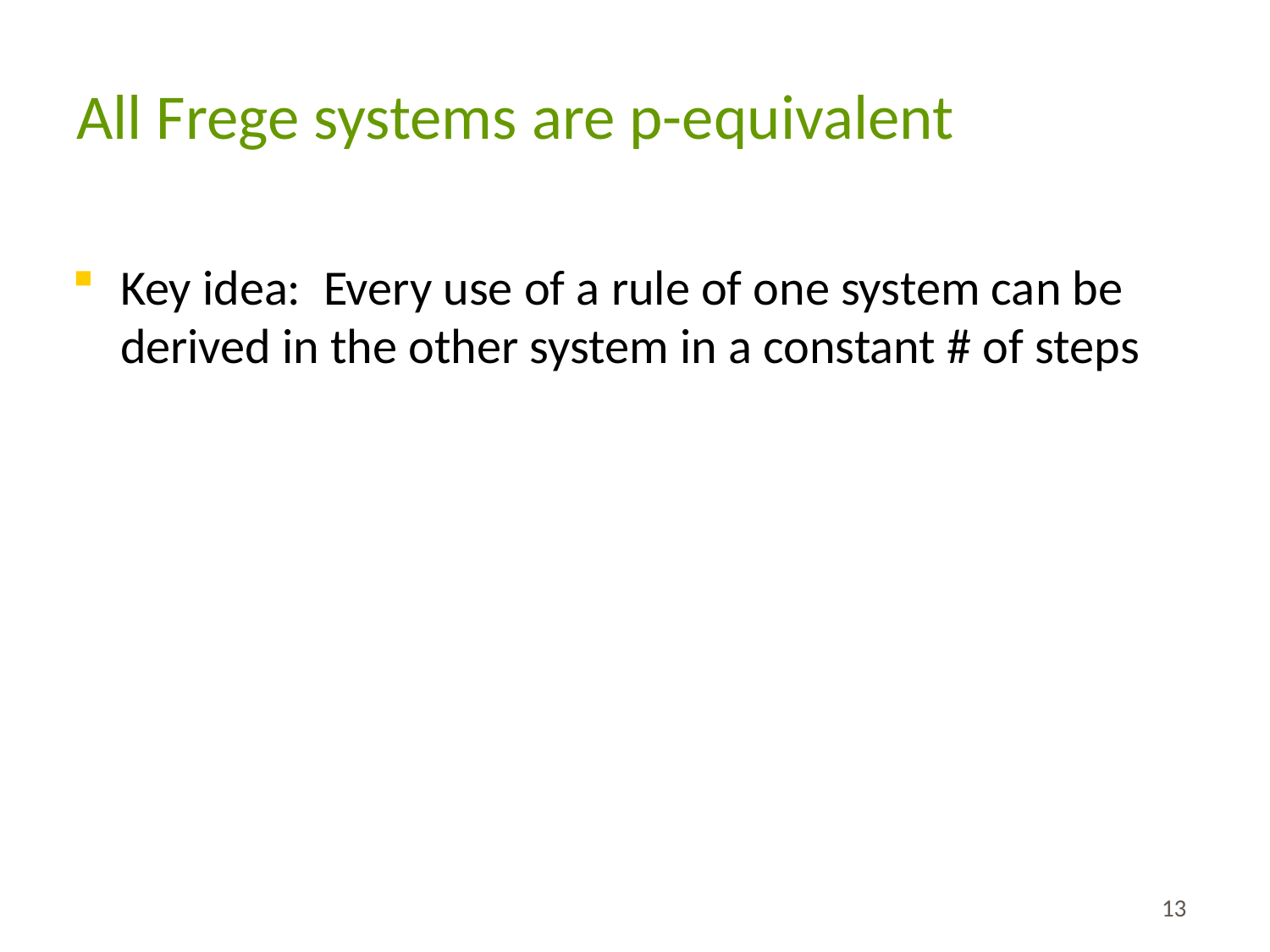

# All Frege systems are p-equivalent

Key idea:  Every use of a rule of one system can be derived in the other system in a constant # of steps
13